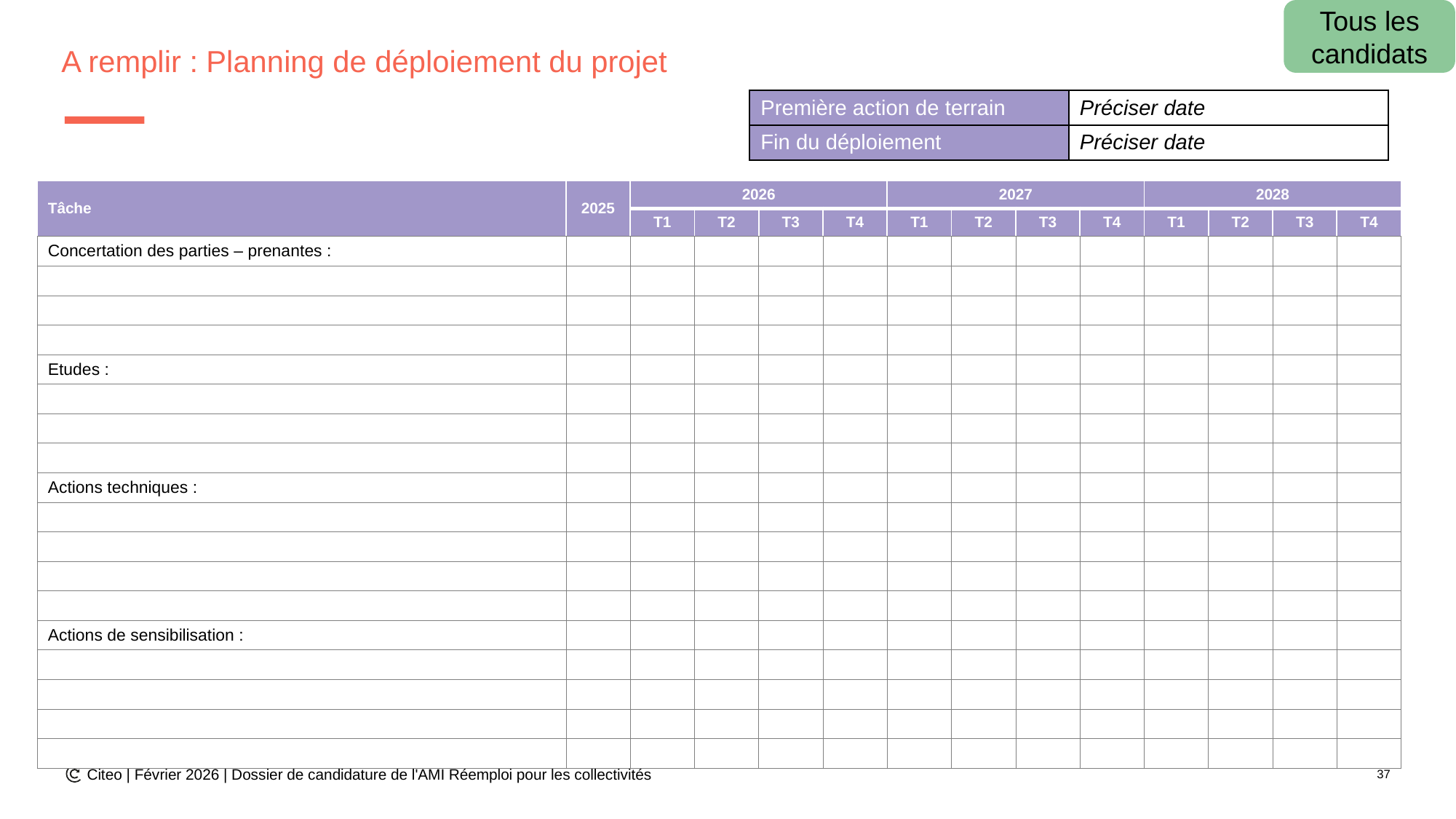

Tous les candidats
# A remplir : Planning de déploiement du projet
| Première action de terrain | Préciser date |
| --- | --- |
| Fin du déploiement | Préciser date |
| Tâche | 2025 | 2026 |  |  |  | 2027 |  |  |  | 2028 |  |  |  |
| --- | --- | --- | --- | --- | --- | --- | --- | --- | --- | --- | --- | --- | --- |
| Tâche |  | T1 | T2 | T3 | T4 | T1 | T2 | T3 | T4 | T1 | T2 | T3 | T4 |
| Concertation des parties – prenantes : |  |  |  |  |  |  |  |  |  |  |  |  |  |
|  |  |  |  |  |  |  |  |  |  |  |  |  |  |
|  |  |  |  |  |  |  |  |  |  |  |  |  |  |
|  |  |  |  |  |  |  |  |  |  |  |  |  |  |
| Etudes : |  |  |  |  |  |  |  |  |  |  |  |  |  |
|  |  |  |  |  |  |  |  |  |  |  |  |  |  |
|  |  |  |  |  |  |  |  |  |  |  |  |  |  |
|  |  |  |  |  |  |  |  |  |  |  |  |  |  |
| Actions techniques : |  |  |  |  |  |  |  |  |  |  |  |  |  |
|  |  |  |  |  |  |  |  |  |  |  |  |  |  |
|  |  |  |  |  |  |  |  |  |  |  |  |  |  |
|  |  |  |  |  |  |  |  |  |  |  |  |  |  |
|  |  |  |  |  |  |  |  |  |  |  |  |  |  |
| Actions de sensibilisation : |  |  |  |  |  |  |  |  |  |  |  |  |  |
|  |  |  |  |  |  |  |  |  |  |  |  |  |  |
|  |  |  |  |  |  |  |  |  |  |  |  |  |  |
|  |  |  |  |  |  |  |  |  |  |  |  |  |  |
|  |  |  |  |  |  |  |  |  |  |  |  |  |  |
Citeo | Février 2026 | Dossier de candidature de l'AMI Réemploi pour les collectivités
37